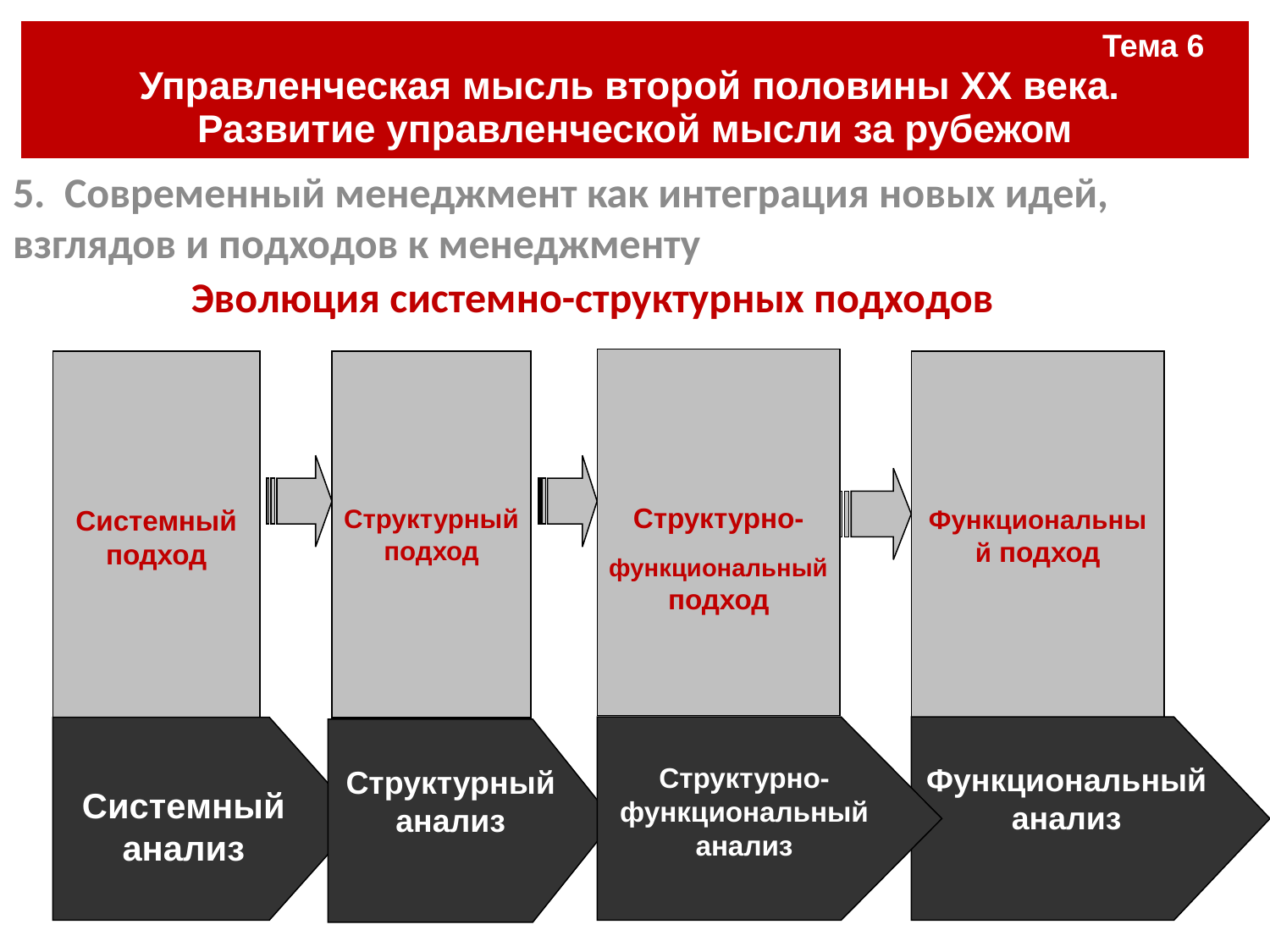

| Тема 6 Управленческая мысль второй половины ХХ века. Развитие управленческой мысли за рубежом |
| --- |
#
5.  Современный менеджмент как интеграция новых идей, взглядов и подходов к менеджменту
Эволюция системно-структурных подходов

Структурно-
функциональный подход

Системный подход

Структурный подход

Функциональный подход

Структурно- функциональный анализ

Функциональный анализ

Системный анализ

Структурный анализ